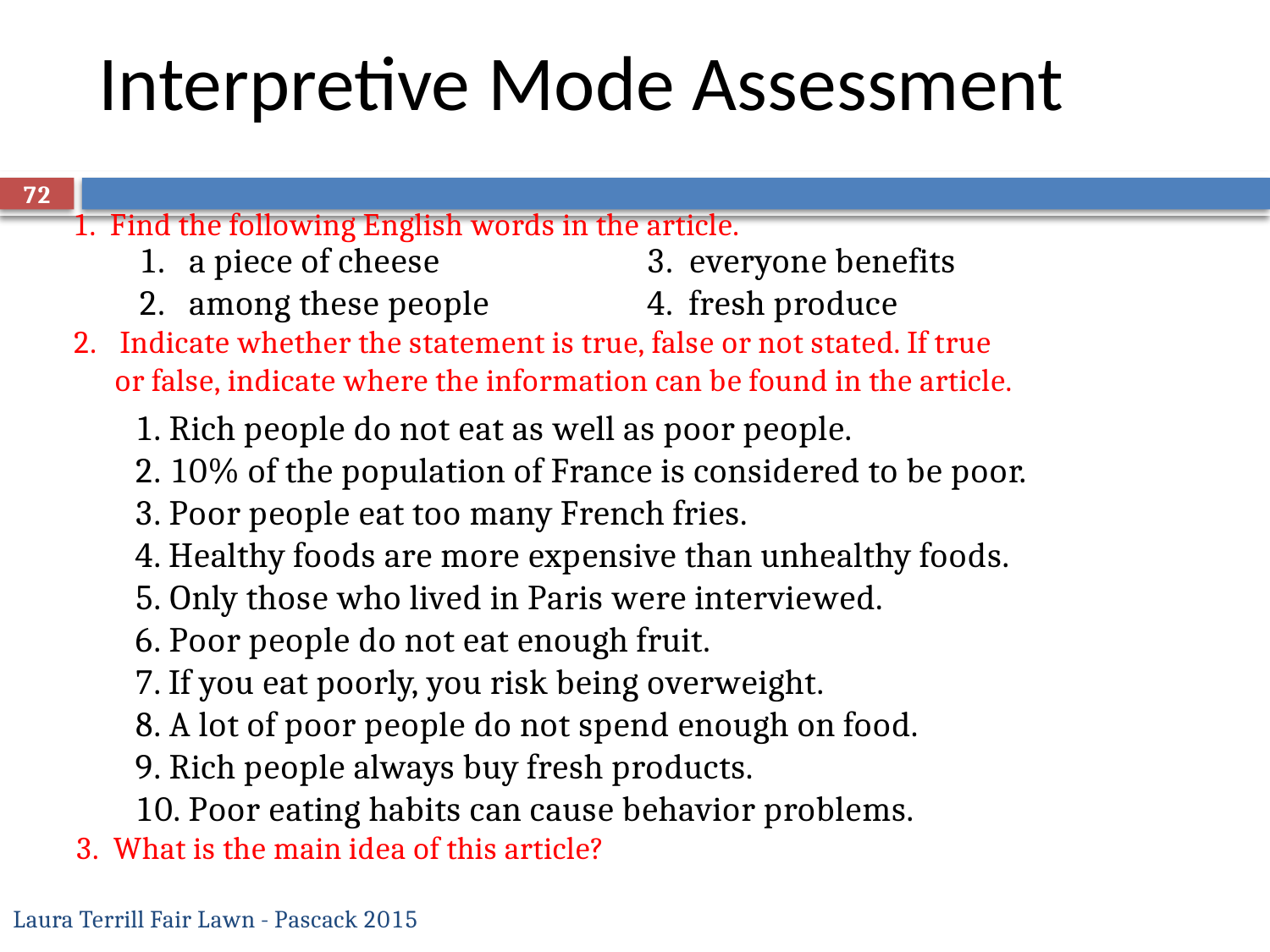

# Interpretive Mode Assessment
72
1.  Find the following English words in the article.
1.   a piece of cheese             	3.  everyone benefits
2.   among these people	        	4.  fresh produce
Indicate whether the statement is true, false or not stated. If true
      or false, indicate where the information can be found in the article.
1. Rich people do not eat as well as poor people.
2. 10% of the population of France is considered to be poor.
3. Poor people eat too many French fries.
4. Healthy foods are more expensive than unhealthy foods.
5. Only those who lived in Paris were interviewed.
6. Poor people do not eat enough fruit.
7. If you eat poorly, you risk being overweight.
8. A lot of poor people do not spend enough on food.
9. Rich people always buy fresh products.
10. Poor eating habits can cause behavior problems.

3.  What is the main idea of this article?
Laura Terrill Fair Lawn - Pascack 2015